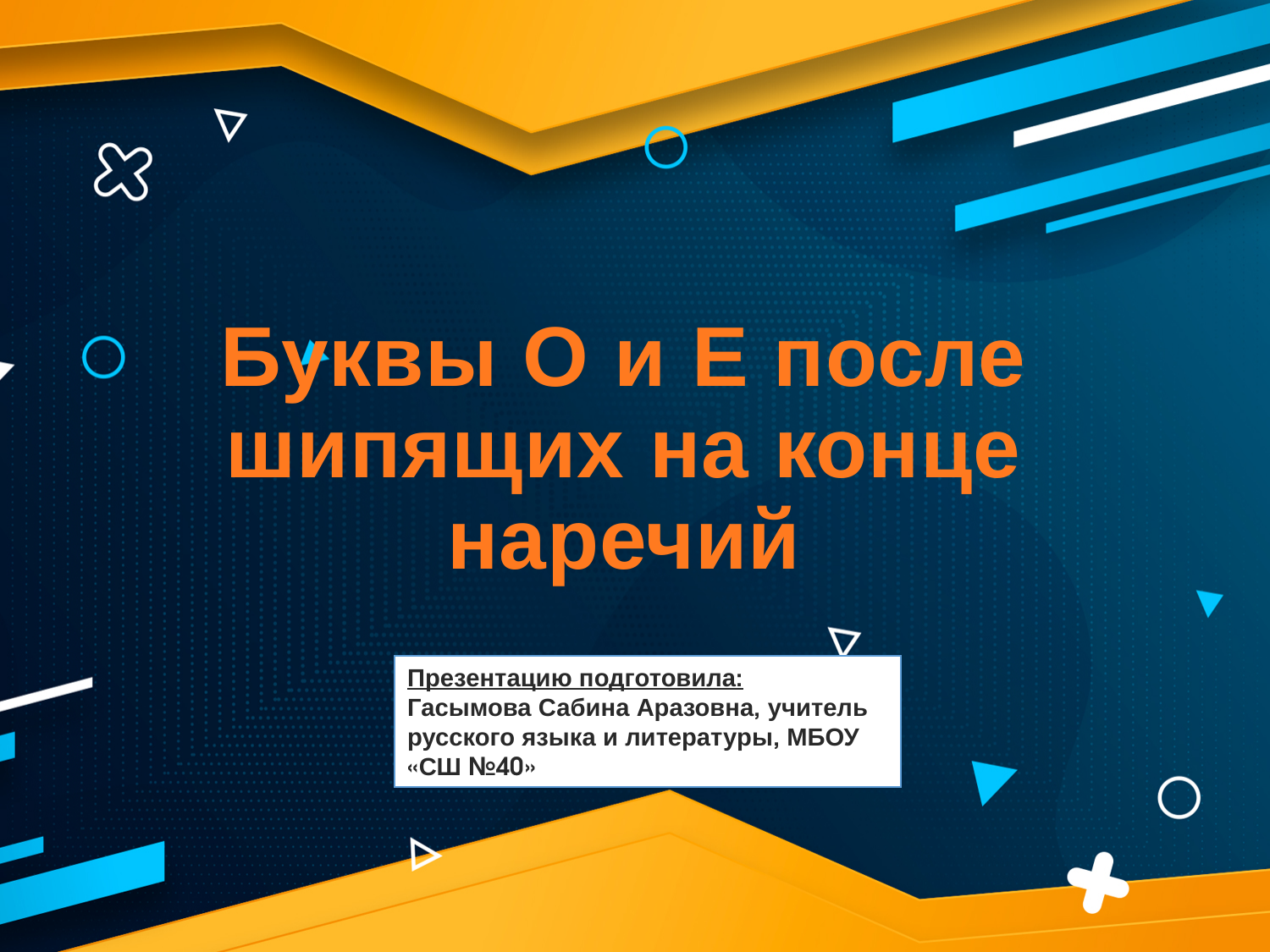

# Буквы О и Е после шипящих на конце наречий
Презентацию подготовила:
Гасымова Сабина Аразовна, учитель русского языка и литературы, МБОУ «СШ №40»